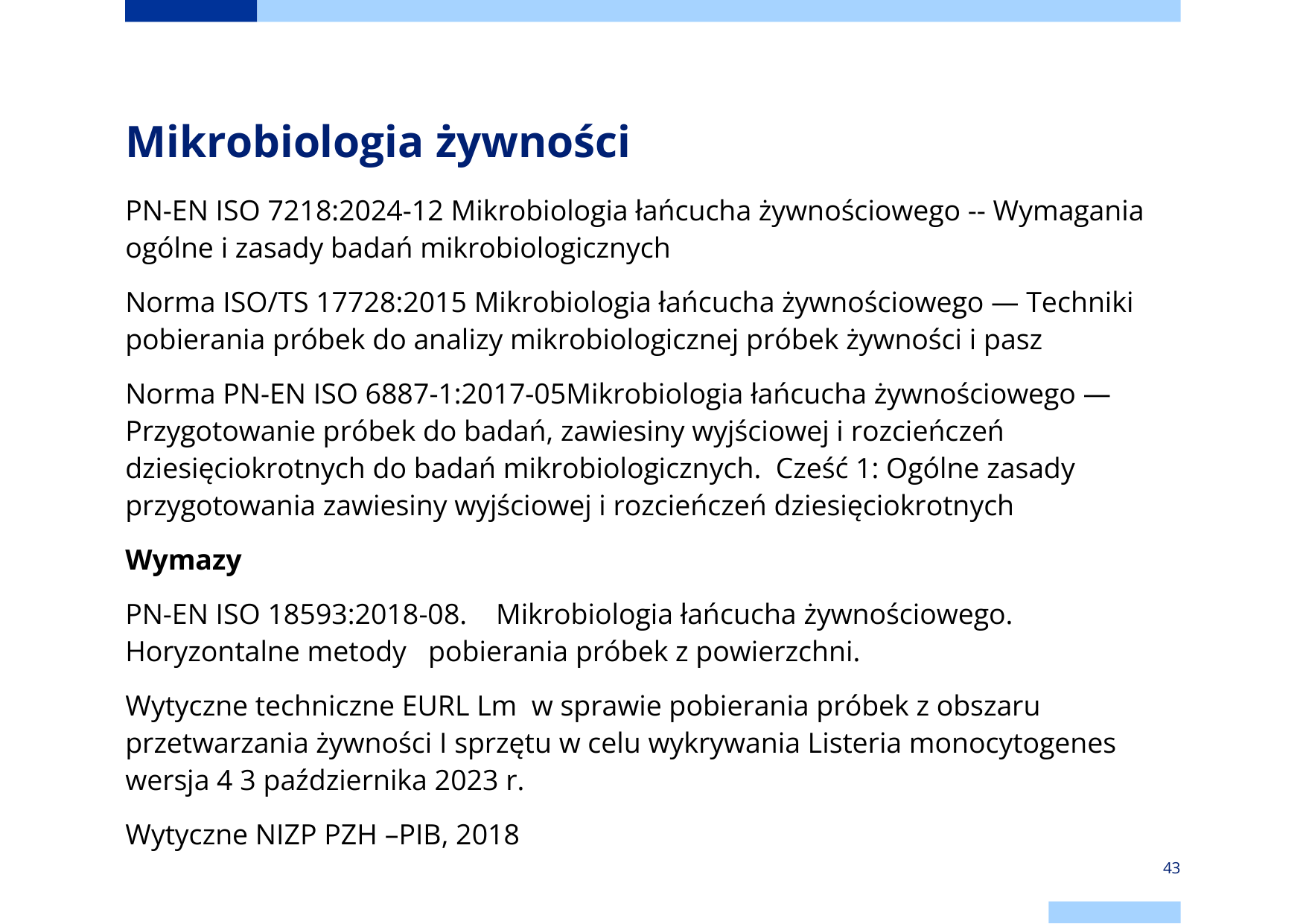

# Mikrobiologia żywności
PN-EN ISO 7218:2024-12 Mikrobiologia łańcucha żywnościowego -- Wymagania ogólne i zasady badań mikrobiologicznych
Norma ISO/TS 17728:2015 Mikrobiologia łańcucha żywnościowego — Techniki pobierania próbek do analizy mikrobiologicznej próbek żywności i pasz
Norma PN-EN ISO 6887-1:2017-05Mikrobiologia łańcucha żywnościowego — Przygotowanie próbek do badań, zawiesiny wyjściowej i rozcieńczeń dziesięciokrotnych do badań mikrobiologicznych.  Cześć 1: Ogólne zasady przygotowania zawiesiny wyjściowej i rozcieńczeń dziesięciokrotnych
Wymazy
PN-EN ISO 18593:2018-08.    Mikrobiologia łańcucha żywnościowego. Horyzontalne metody   pobierania próbek z powierzchni.
Wytyczne techniczne EURL Lm  w sprawie pobierania próbek z obszaru przetwarzania żywności I sprzętu w celu wykrywania Listeria monocytogenes wersja 4 3 października 2023 r.
Wytyczne NIZP PZH –PIB, 2018
43